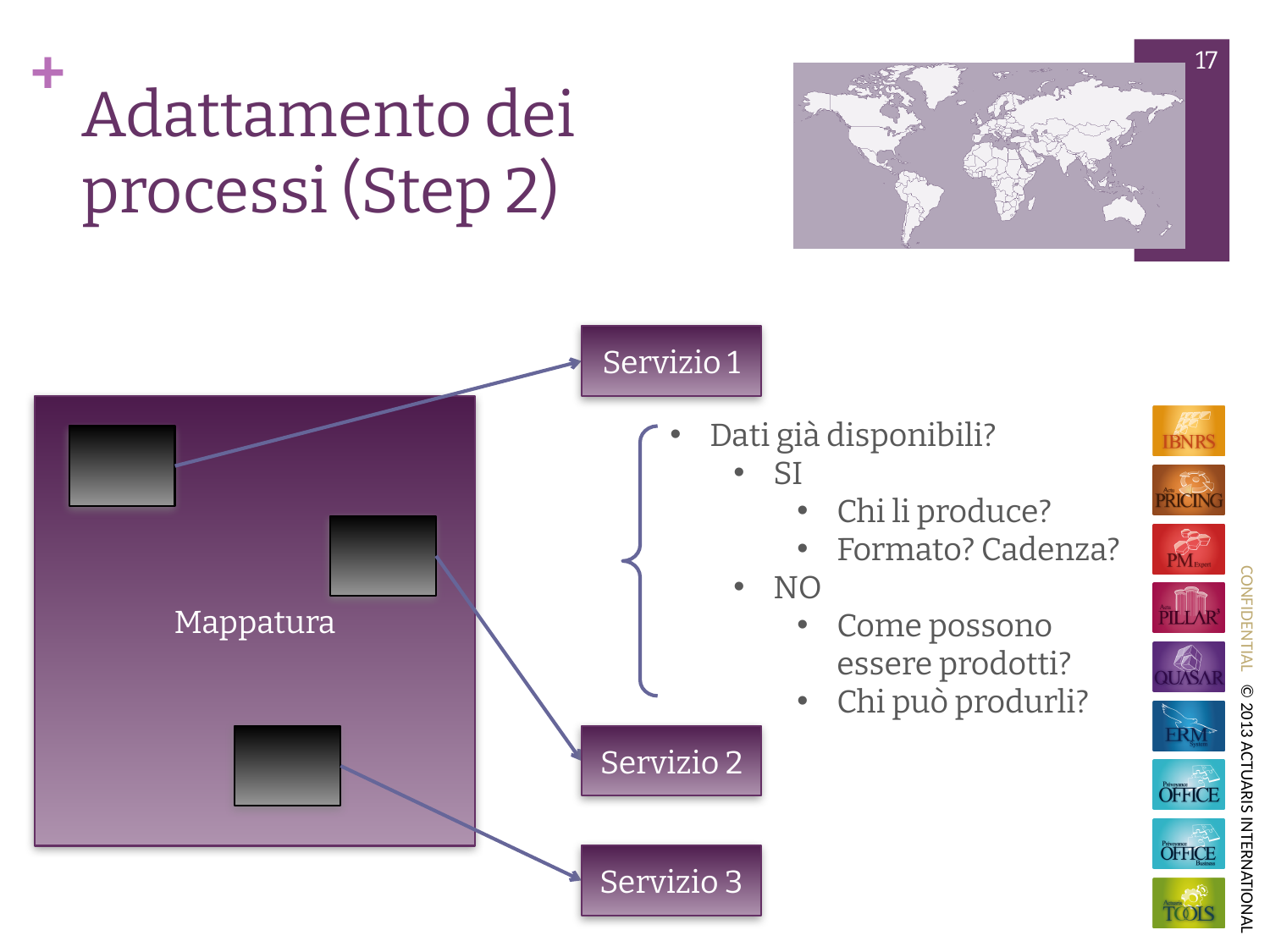

17
# Adattamento dei processi (Step 2)
Servizio 1
Mappatura
Dati già disponibili?
SI
Chi li produce?
Formato? Cadenza?
NO
Come possono essere prodotti?
Chi può produrli?

Servizio 2
Servizio 3